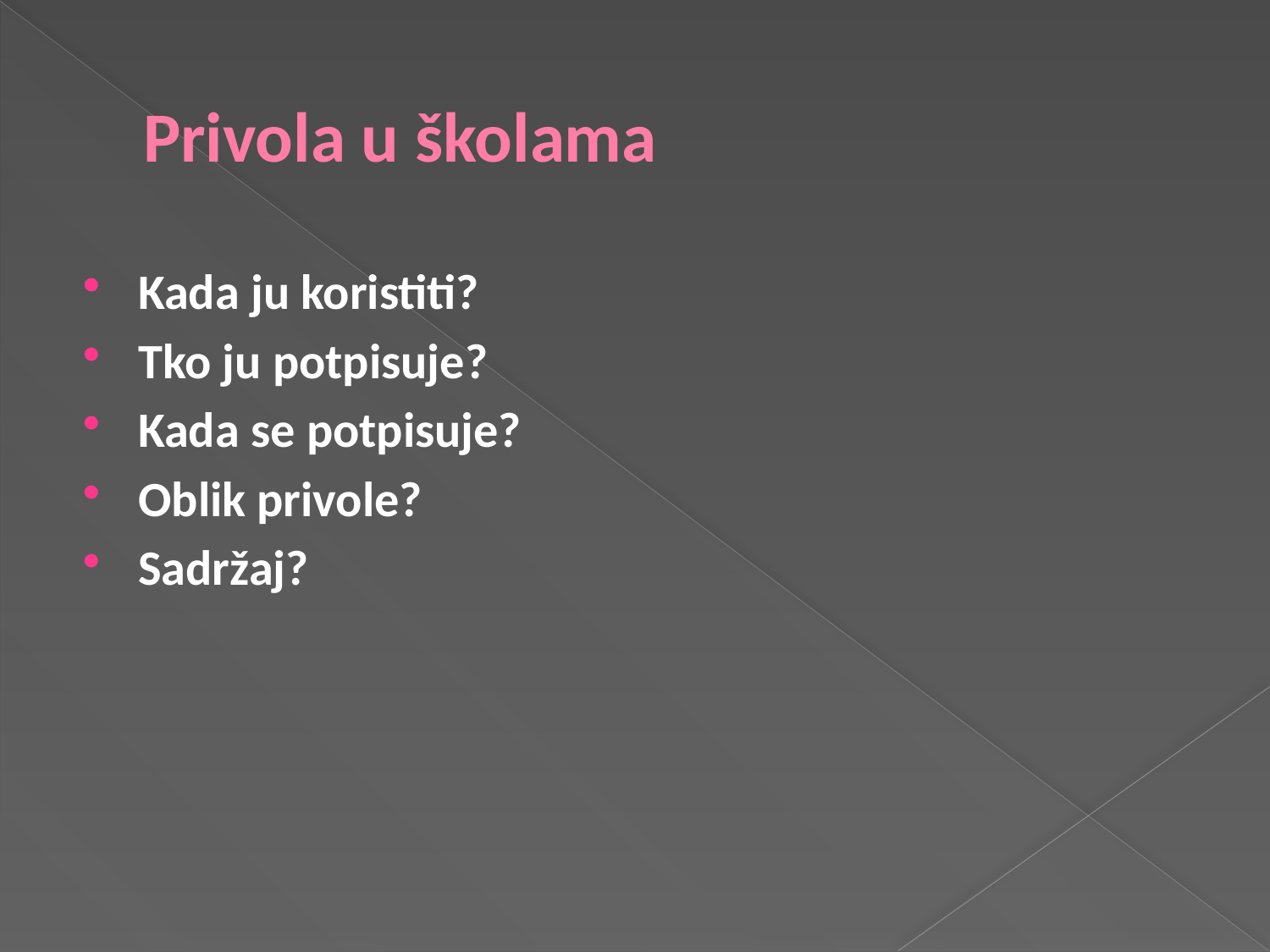

# Privola u školama
Kada ju koristiti?
Tko ju potpisuje?
Kada se potpisuje?
Oblik privole?
Sadržaj?